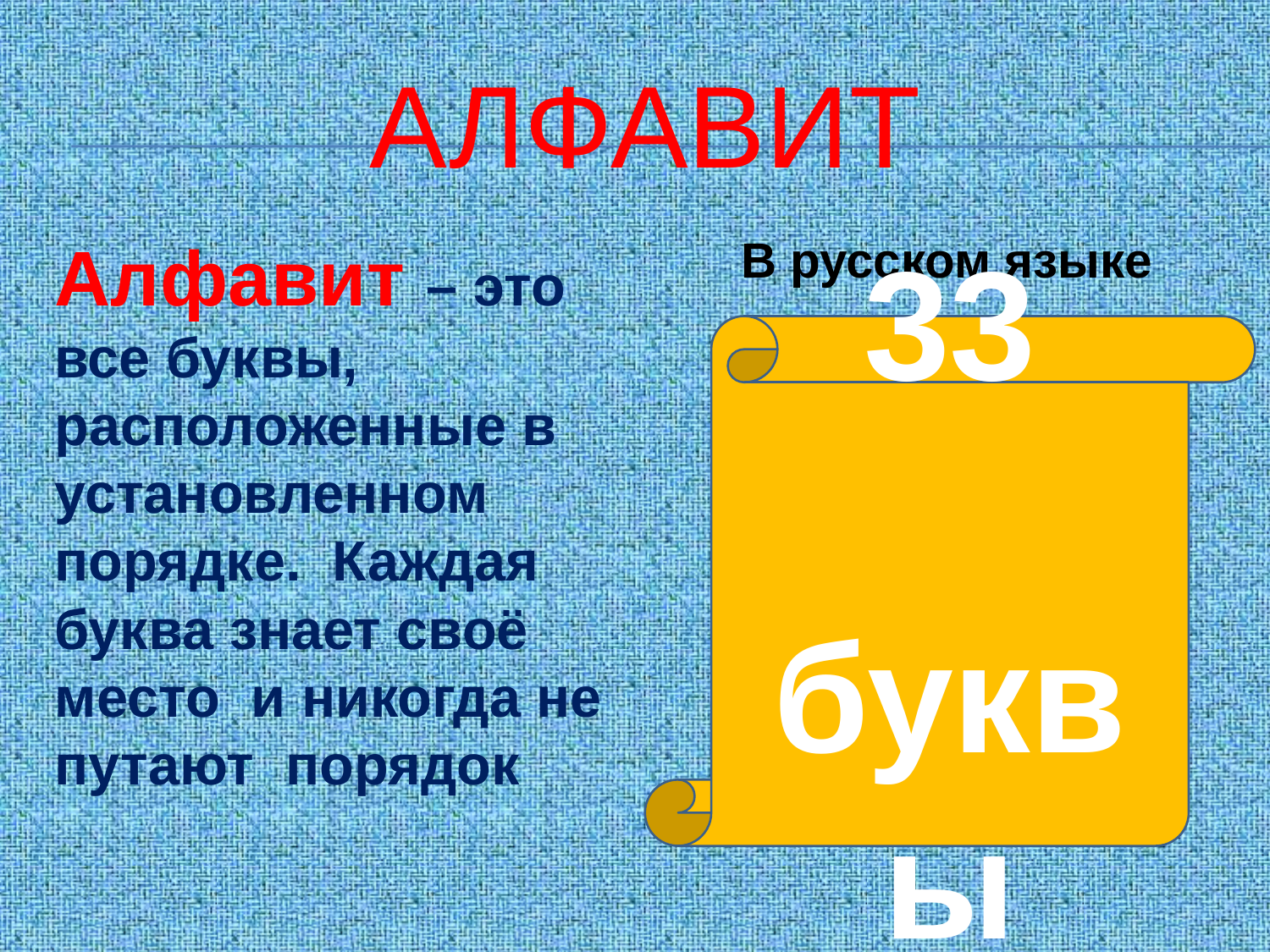

# АЛФАВИТ
Алфавит – это все буквы, расположенные в установленном порядке.  Каждая буква знает своё место  и никогда не путают  порядок
В русском языке

33
 буквы